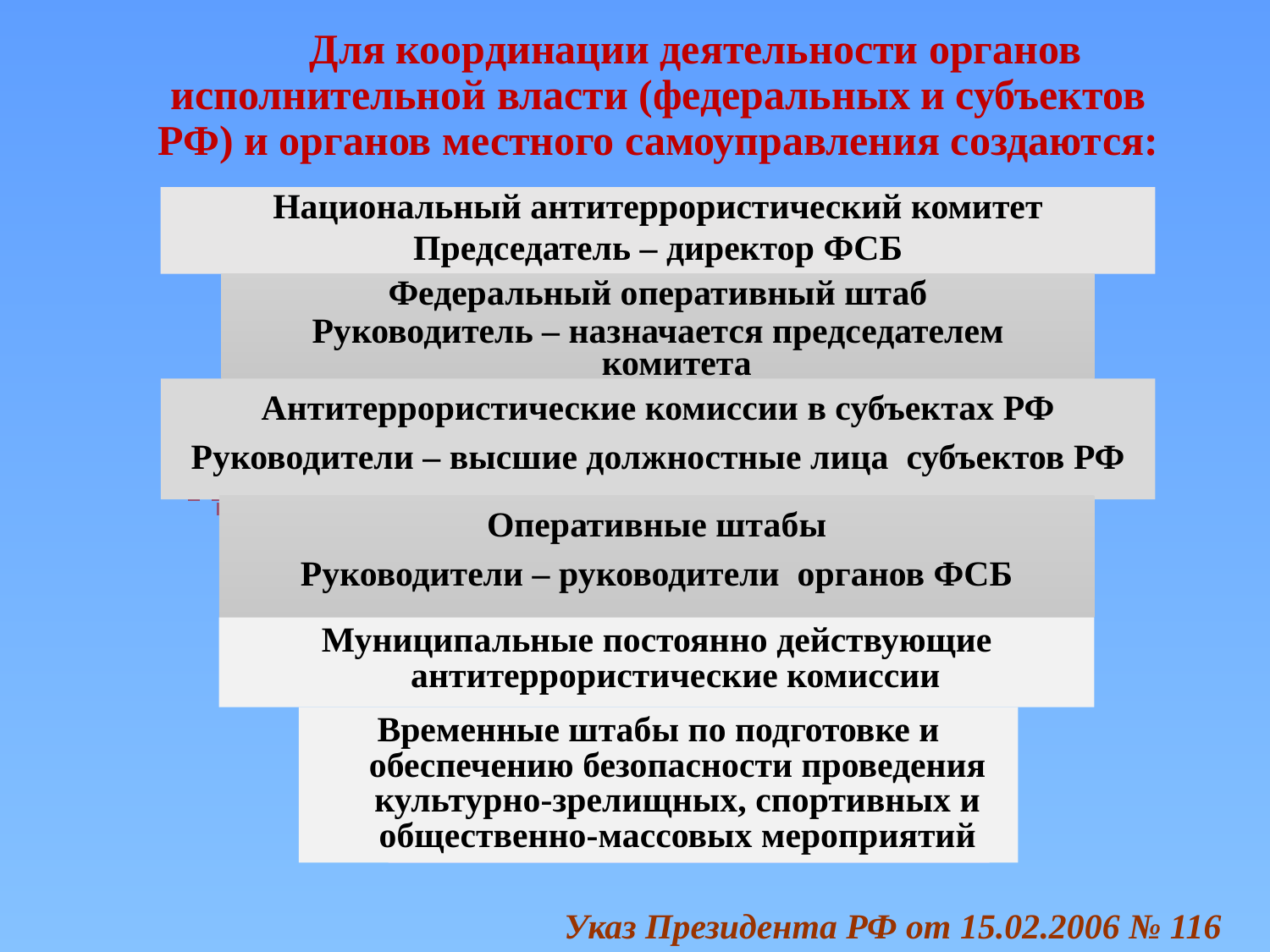

# Для координации деятельности органов исполнительной власти (федеральных и субъектов РФ) и органов местного самоуправления создаются:
Национальный антитеррористический комитет
Председатель – директор ФСБ

Федеральный оперативный штаб
Руководитель – назначается председателем комитета
Антитеррористические комиссии в субъектах РФ
Руководители – высшие должностные лица  субъектов РФ

Оперативные штабы
Руководители – руководители  органов ФСБ
Муниципальные постоянно действующие антитеррористические комиссии
Временные штабы по подготовке и обеспечению безопасности проведения культурно-зрелищных, спортивных и общественно-массовых мероприятий

Указ Президента РФ от 15.02.2006 № 116